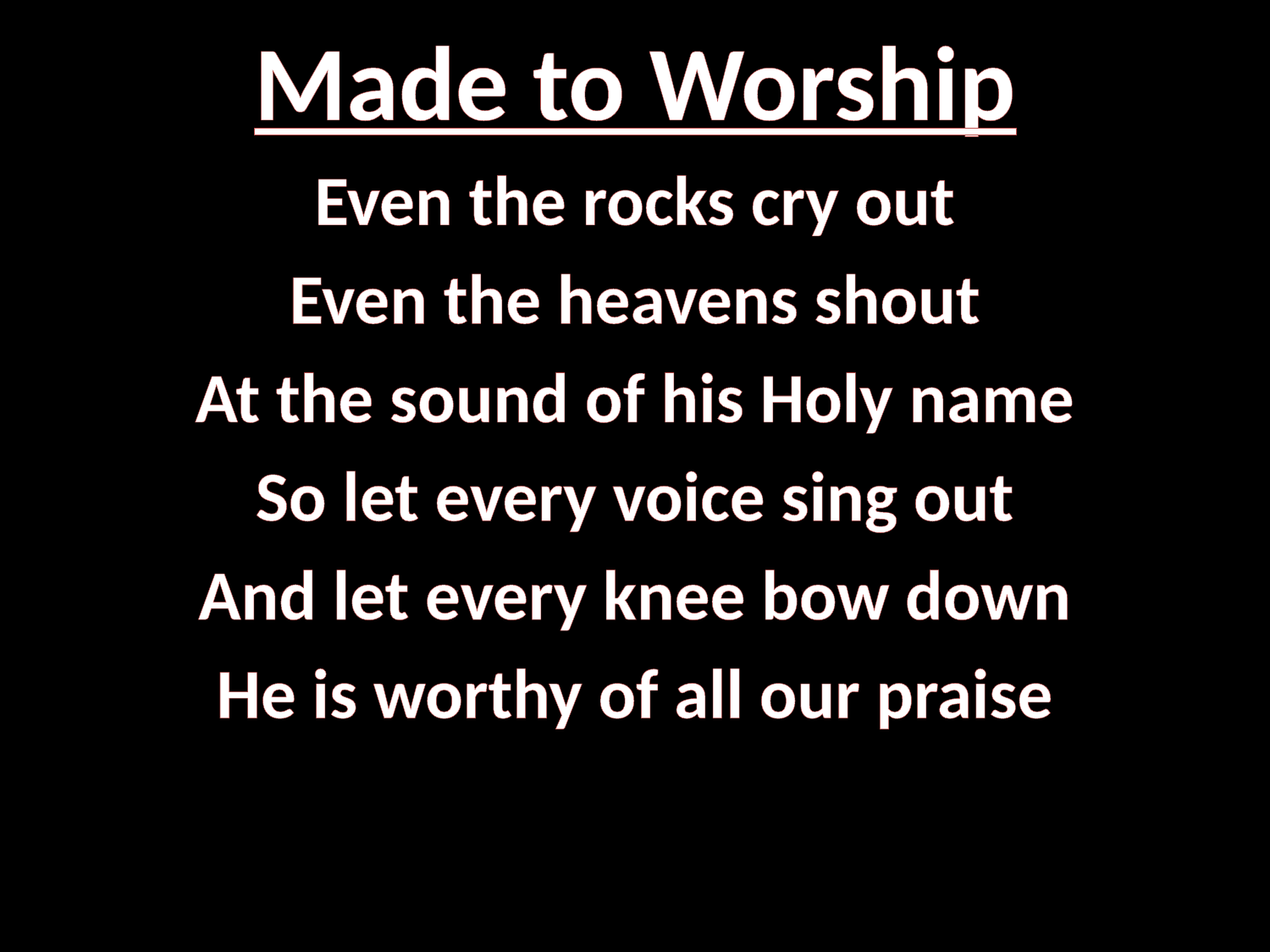

# Made to Worship
Even the rocks cry out
Even the heavens shout
At the sound of his Holy name
So let every voice sing out
And let every knee bow down
He is worthy of all our praise